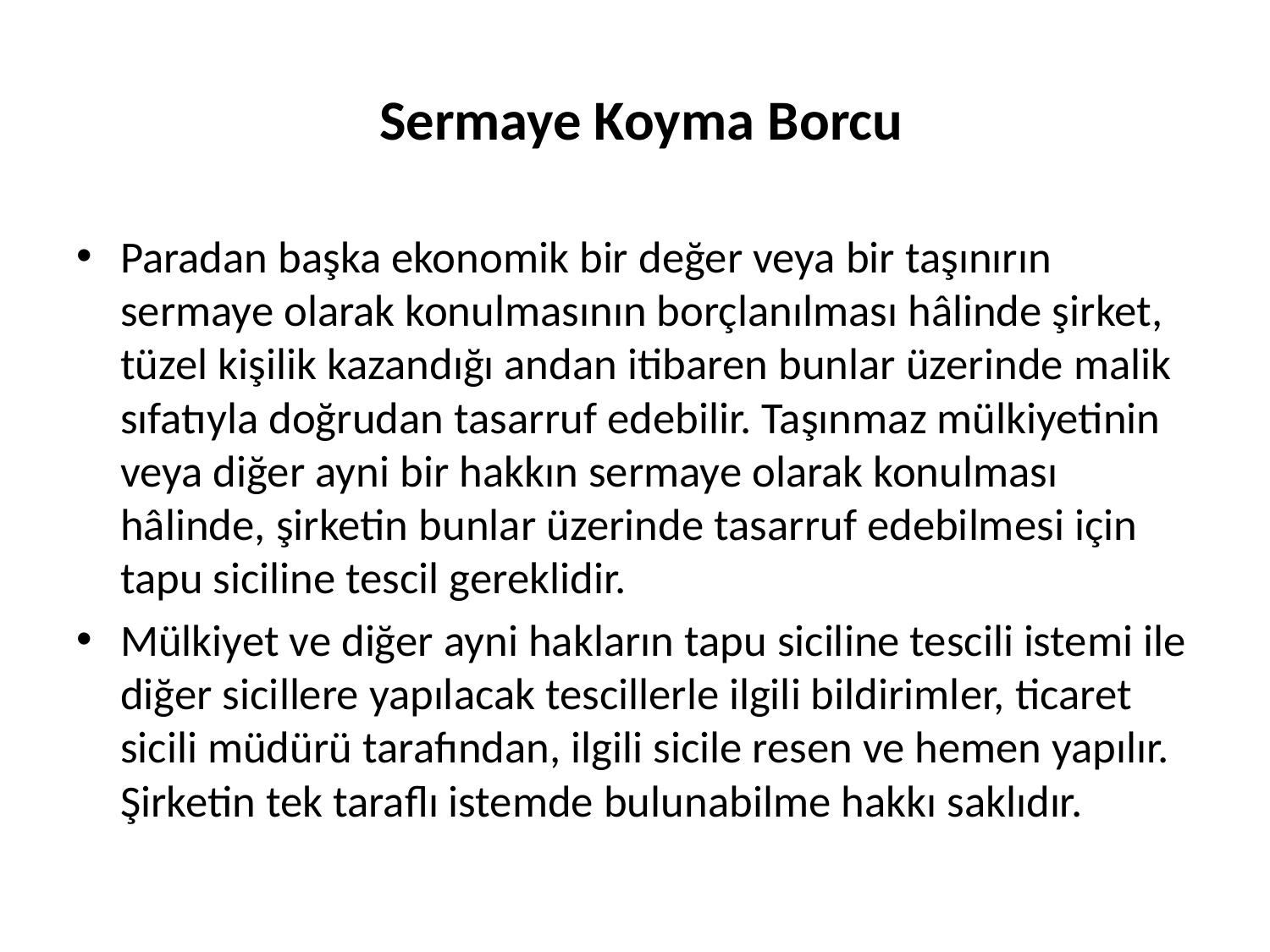

# Sermaye Koyma Borcu
Paradan başka ekonomik bir değer veya bir taşınırın sermaye olarak konulmasının borçlanılması hâlinde şirket, tüzel kişilik kazandığı andan itibaren bunlar üzerinde malik sıfatıyla doğrudan tasarruf edebilir. Taşınmaz mülkiyetinin veya diğer ayni bir hakkın sermaye olarak konulması hâlinde, şirketin bunlar üzerinde tasarruf edebilmesi için tapu siciline tescil gereklidir.
Mülkiyet ve diğer ayni hakların tapu siciline tescili istemi ile diğer sicillere yapılacak tescillerle ilgili bildirimler, ticaret sicili müdürü tarafından, ilgili sicile resen ve hemen yapılır. Şirketin tek taraflı istemde bulunabilme hakkı saklıdır.